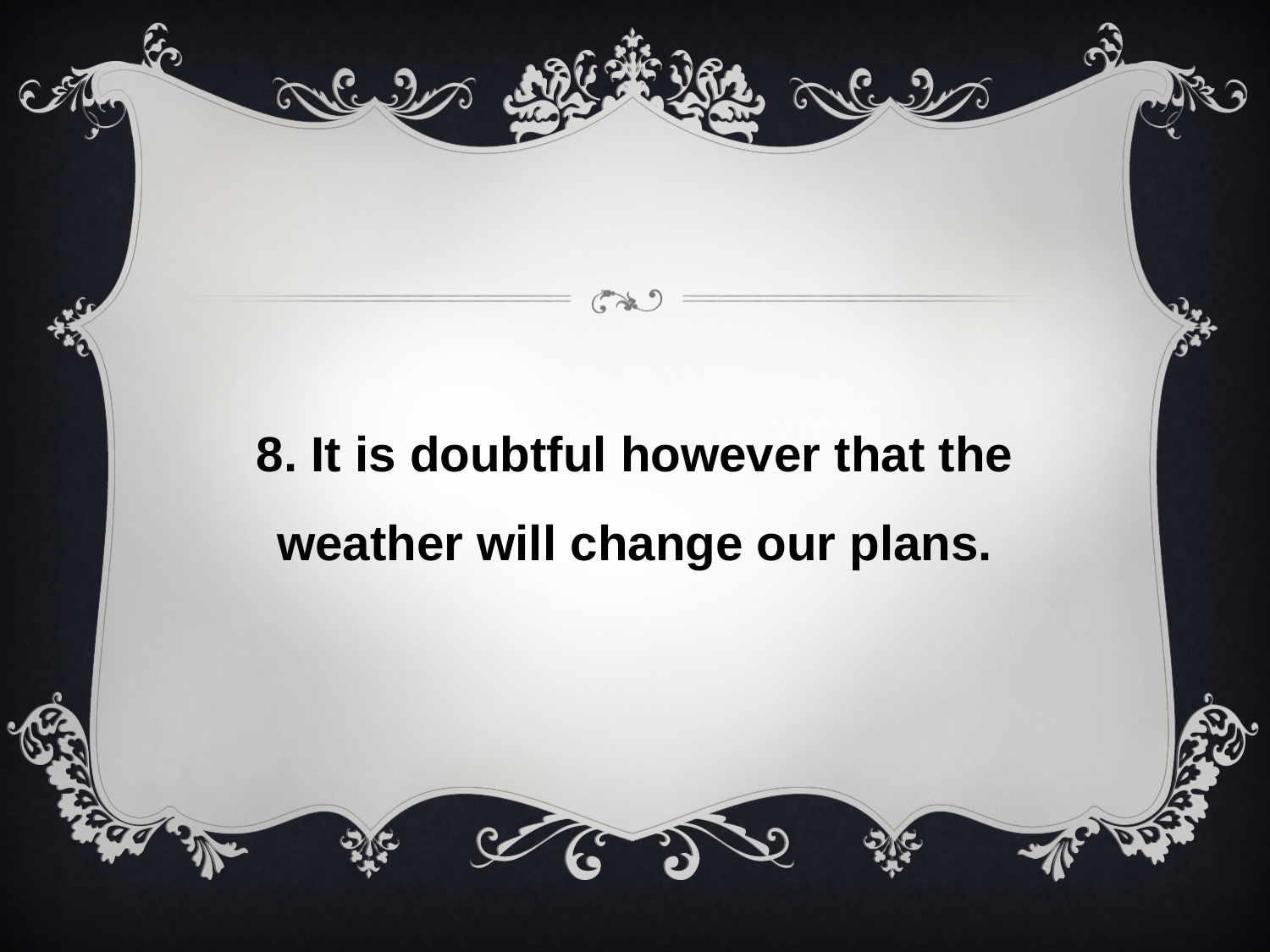

8. It is doubtful however that the weather will change our plans.